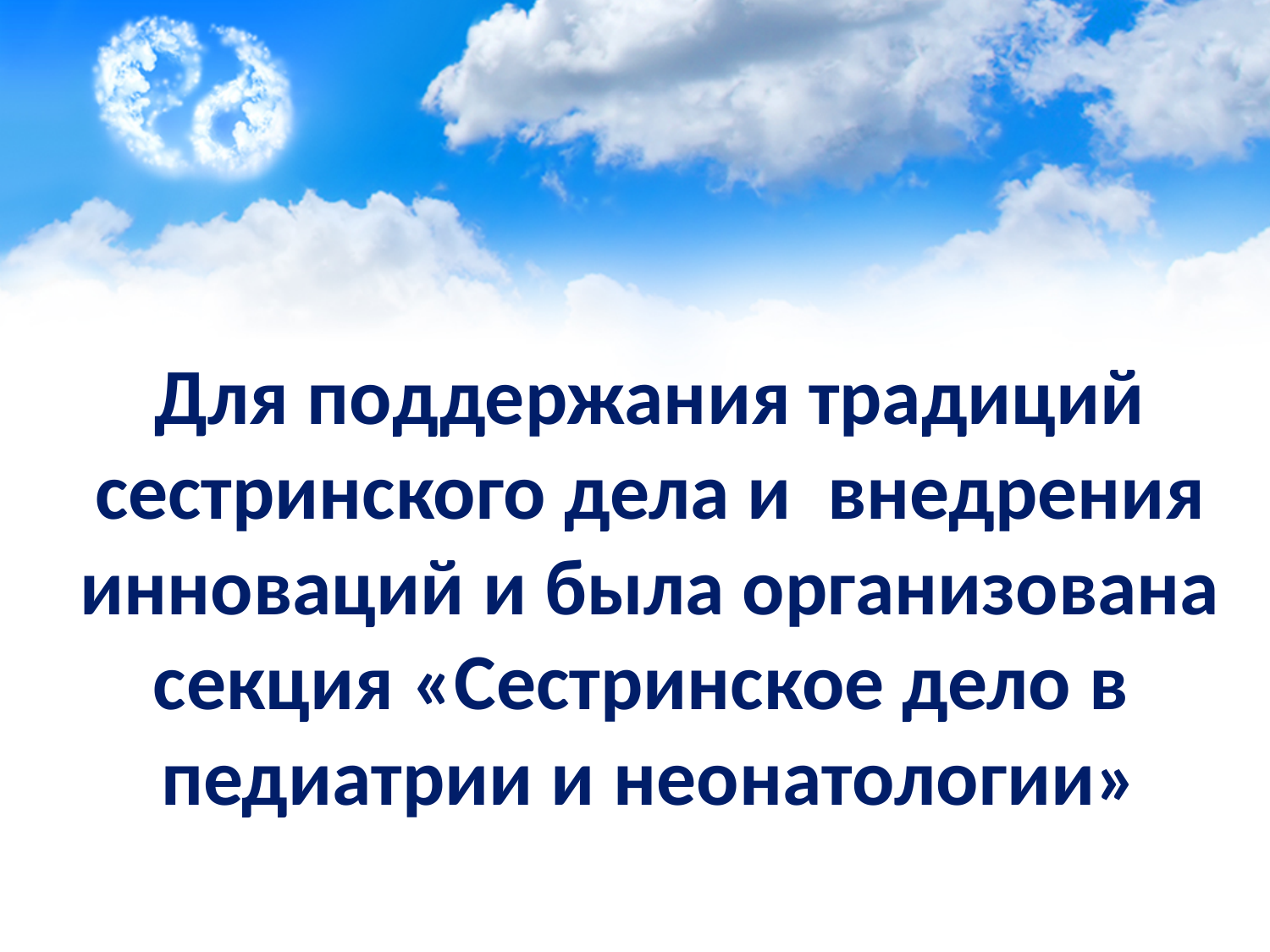

Для поддержания традиций сестринского дела и  внедрения инноваций и была организована секция «Сестринское дело в
педиатрии и неонатологии»